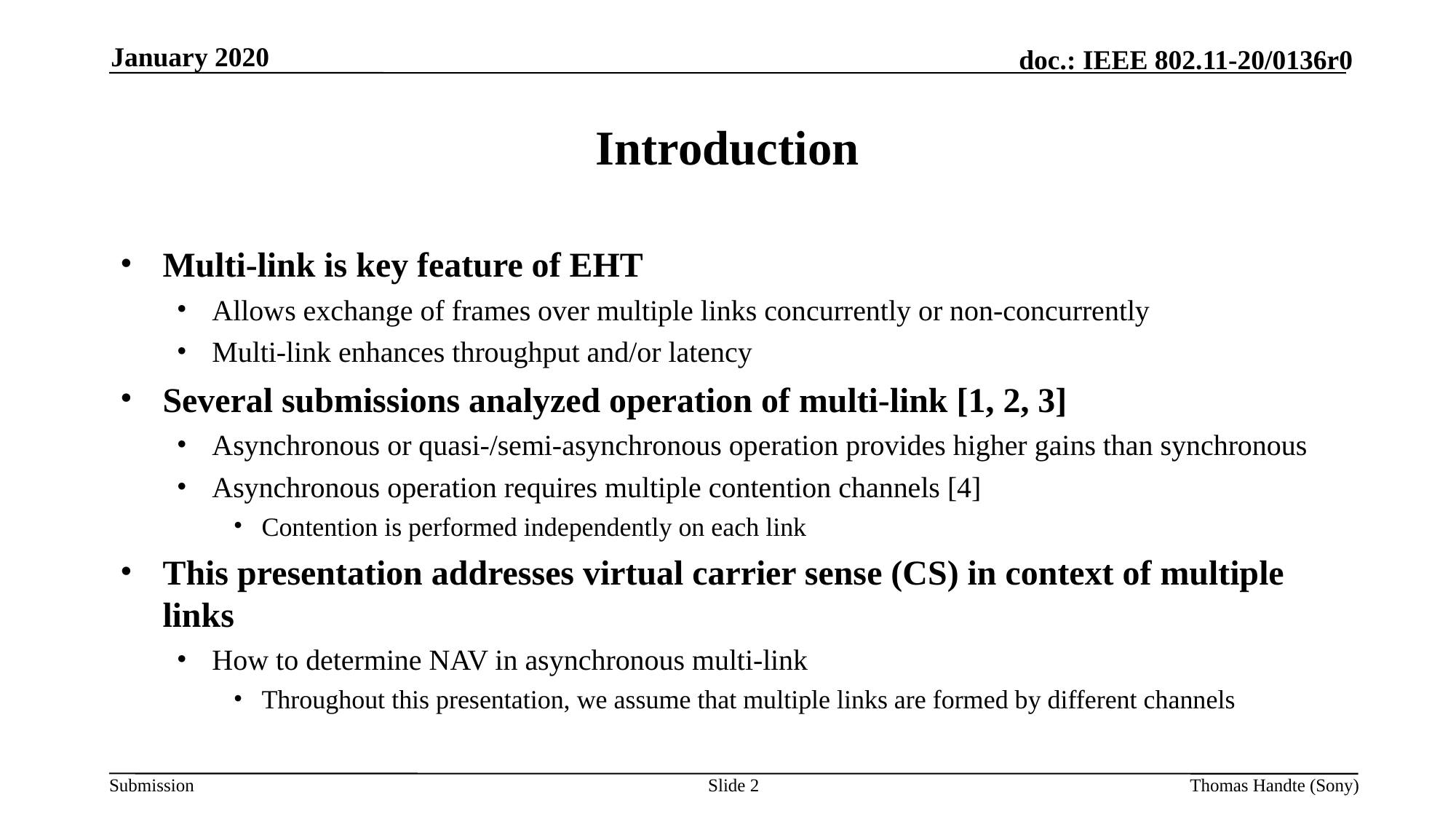

January 2020
# Introduction
Multi-link is key feature of EHT
Allows exchange of frames over multiple links concurrently or non-concurrently
Multi-link enhances throughput and/or latency
Several submissions analyzed operation of multi-link [1, 2, 3]
Asynchronous or quasi-/semi-asynchronous operation provides higher gains than synchronous
Asynchronous operation requires multiple contention channels [4]
Contention is performed independently on each link
This presentation addresses virtual carrier sense (CS) in context of multiple links
How to determine NAV in asynchronous multi-link
Throughout this presentation, we assume that multiple links are formed by different channels
Slide 2
Thomas Handte (Sony)